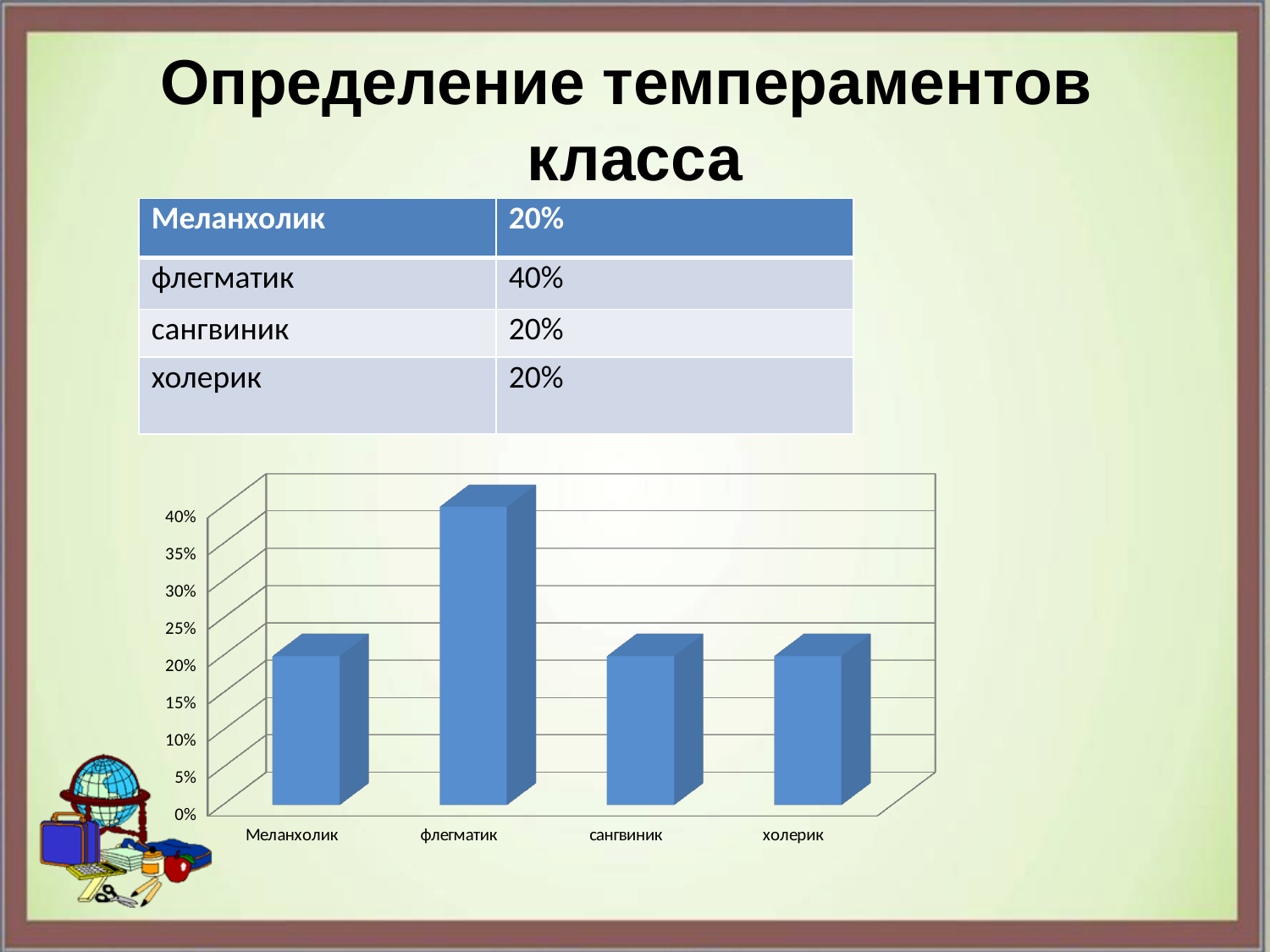

# Определение темпераментов класса
| Меланхолик | 20% |
| --- | --- |
| флегматик | 40% |
| сангвиник | 20% |
| холерик | 20% |

[unsupported chart]